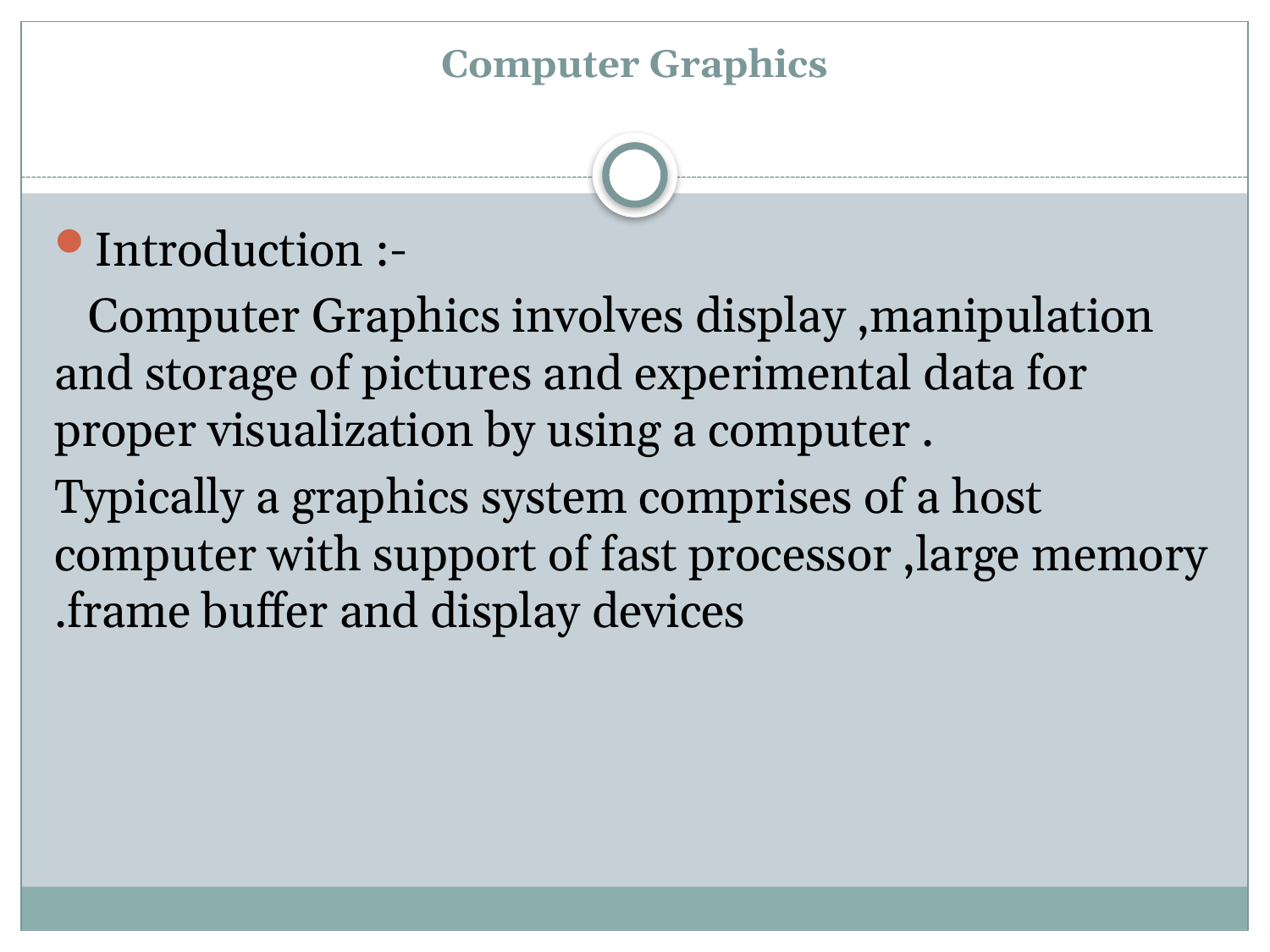

# Computer Graphics
Introduction :-
   Computer Graphics involves display ,manipulation and storage of pictures and experimental data for proper visualization by using a computer .
Typically a graphics system comprises of a host computer with support of fast processor ,large memory .frame buffer and display devices